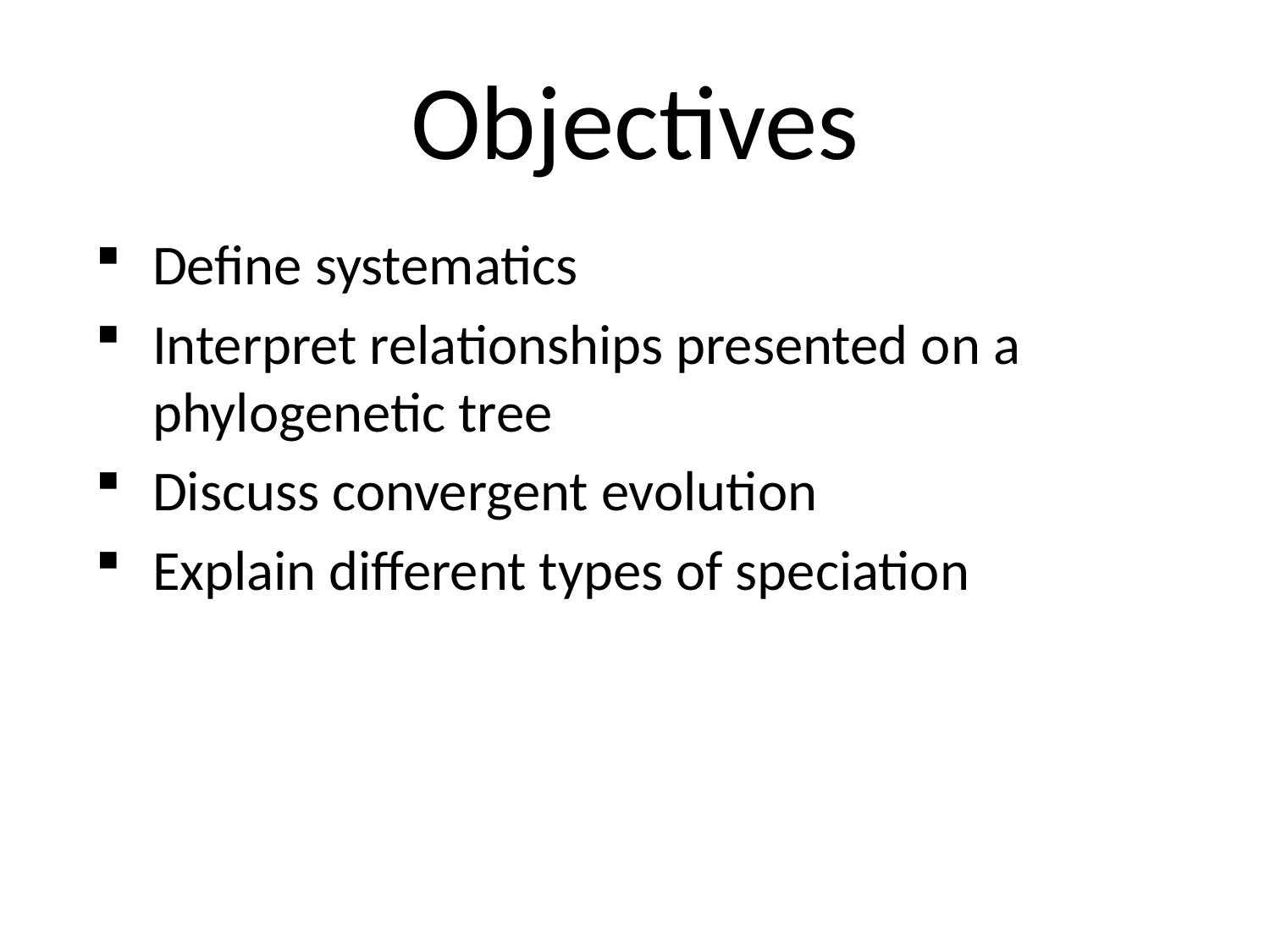

# Objectives
Define systematics
Interpret relationships presented on a phylogenetic tree
Discuss convergent evolution
Explain different types of speciation